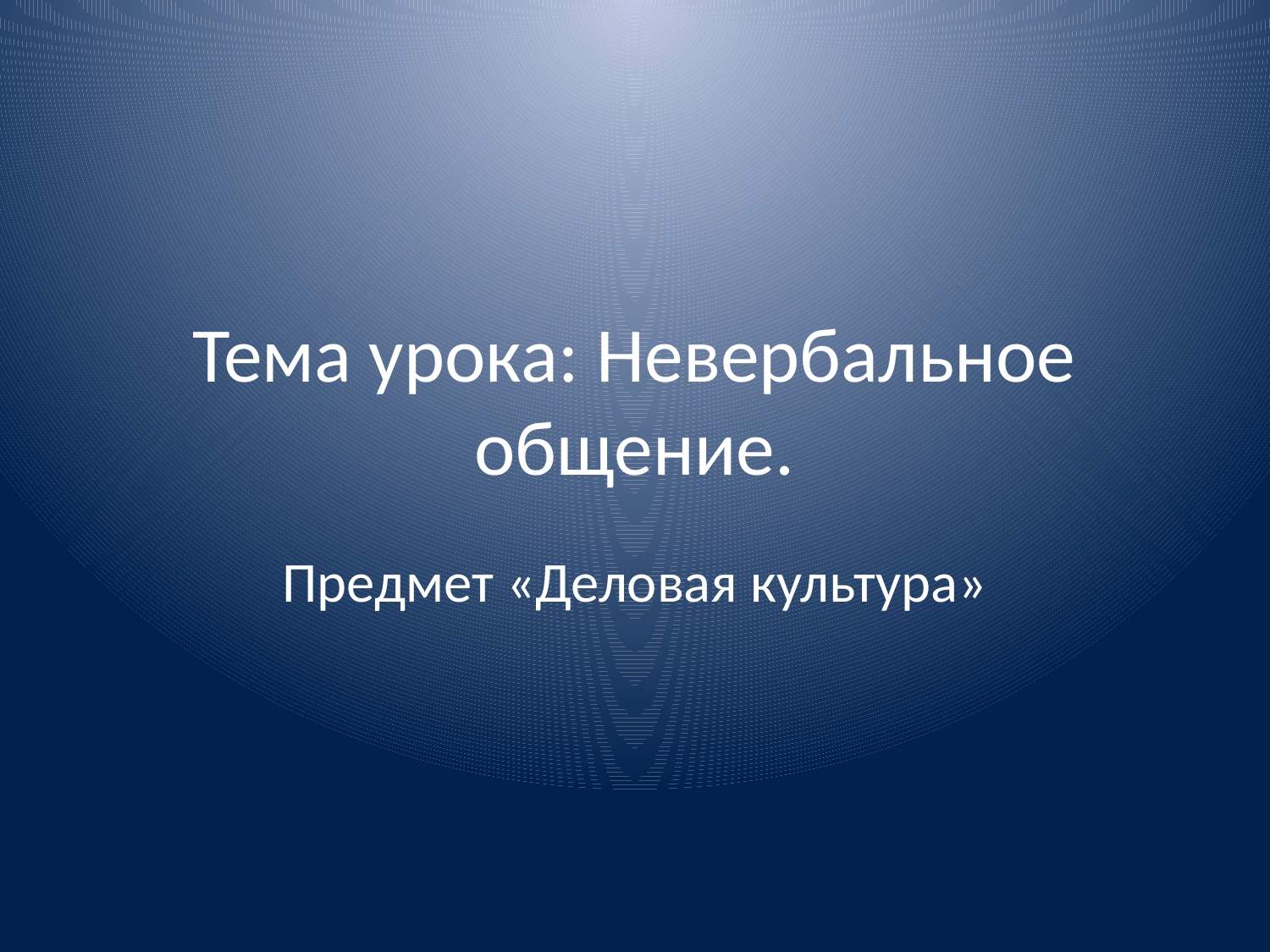

# Тема урока: Невербальное общение.
Предмет «Деловая культура»